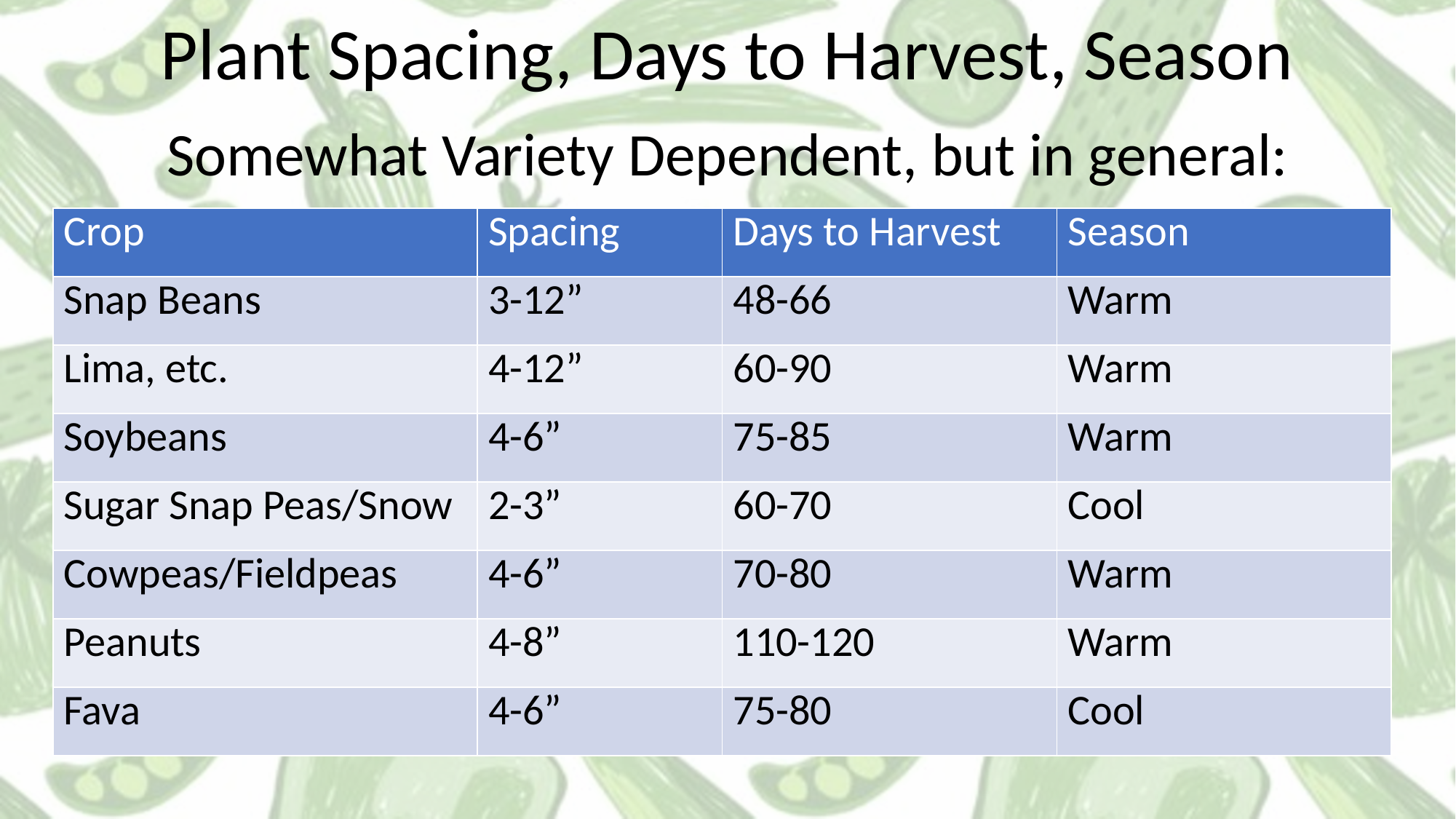

Plant Spacing, Days to Harvest, Season
Somewhat Variety Dependent, but in general:
| Crop | Spacing | Days to Harvest | Season |
| --- | --- | --- | --- |
| Snap Beans | 3-12” | 48-66 | Warm |
| Lima, etc. | 4-12” | 60-90 | Warm |
| Soybeans | 4-6” | 75-85 | Warm |
| Sugar Snap Peas/Snow | 2-3” | 60-70 | Cool |
| Cowpeas/Fieldpeas | 4-6” | 70-80 | Warm |
| Peanuts | 4-8” | 110-120 | Warm |
| Fava | 4-6” | 75-80 | Cool |